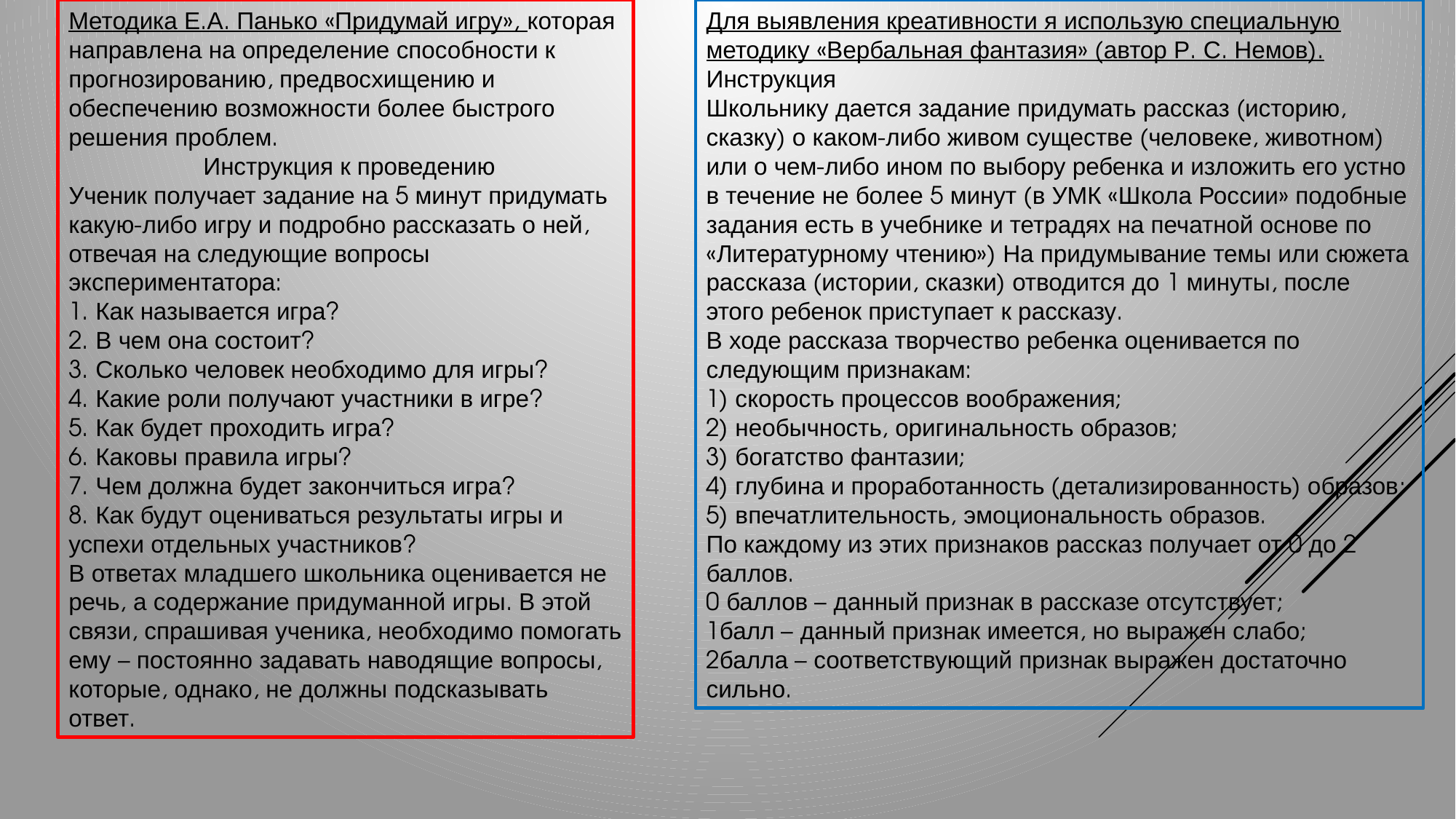

Методика Е.А. Панько «Придумай игру», которая направлена на определение способности к прогнозированию, предвосхищению и обеспечению возможности более быстрого решения проблем.
                    Инструкция к проведению
Ученик получает задание на 5 минут придумать какую-либо игру и подробно рассказать о ней, отвечая на следующие вопросы экспериментатора:
1. Как называется игра?
2. В чем она состоит?
3. Сколько человек необходимо для игры?
4. Какие роли получают участники в игре?
5. Как будет проходить игра?
6. Каковы правила игры?
7. Чем должна будет закончиться игра?
8. Как будут оцениваться результаты игры и успехи отдельных участников?
В ответах младшего школьника оценивается не речь, а содержание придуманной игры. В этой связи, спрашивая ученика, необходимо помогать ему – постоянно задавать наводящие вопросы, которые, однако, не должны подсказывать ответ.
Для выявления креативности я использую специальную методику «Вербальная фантазия» (автор Р. С. Немов).
Инструкция
Школьнику дается задание придумать рассказ (историю, сказку) о каком-либо живом существе (человеке, животном) или о чем-либо ином по выбору ребенка и изложить его устно в течение не более 5 минут (в УМК «Школа России» подобные задания есть в учебнике и тетрадях на печатной основе по «Литературному чтению») На придумывание темы или сюжета рассказа (истории, сказки) отводится до 1 минуты, после этого ребенок приступает к рассказу.
В ходе рассказа творчество ребенка оценивается по следующим признакам:
1) скорость процессов воображения;
2) необычность, оригинальность образов;
3) богатство фантазии;
4) глубина и проработанность (детализированность) образов;
5) впечатлительность, эмоциональность образов.
По каждому из этих признаков рассказ получает от 0 до 2 баллов.
0 баллов – данный признак в рассказе отсутствует;
1балл – данный признак имеется, но выражен слабо;
2балла – соответствующий признак выражен достаточно сильно.